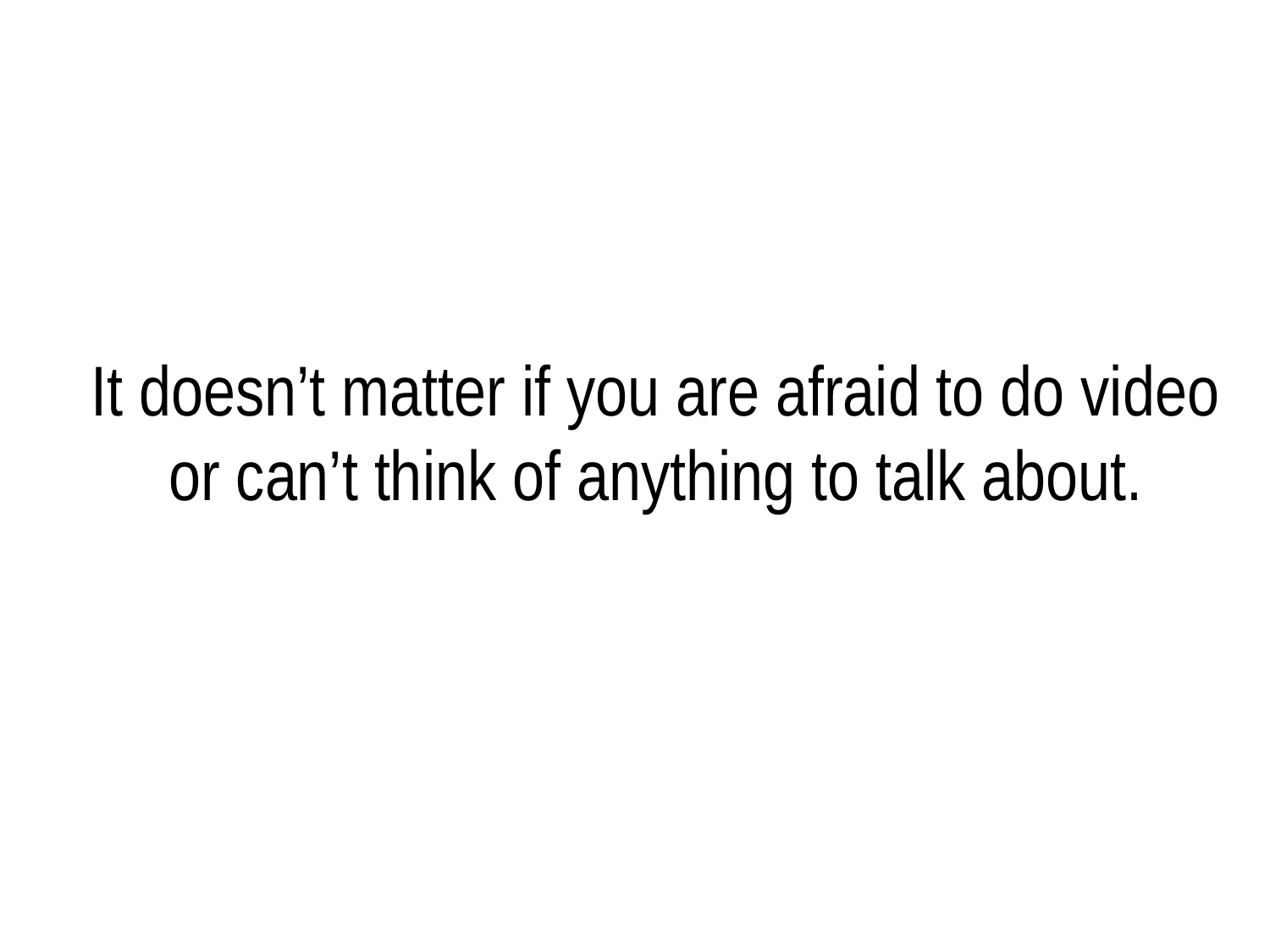

# It doesn’t matter if you are afraid to do video or can’t think of anything to talk about.